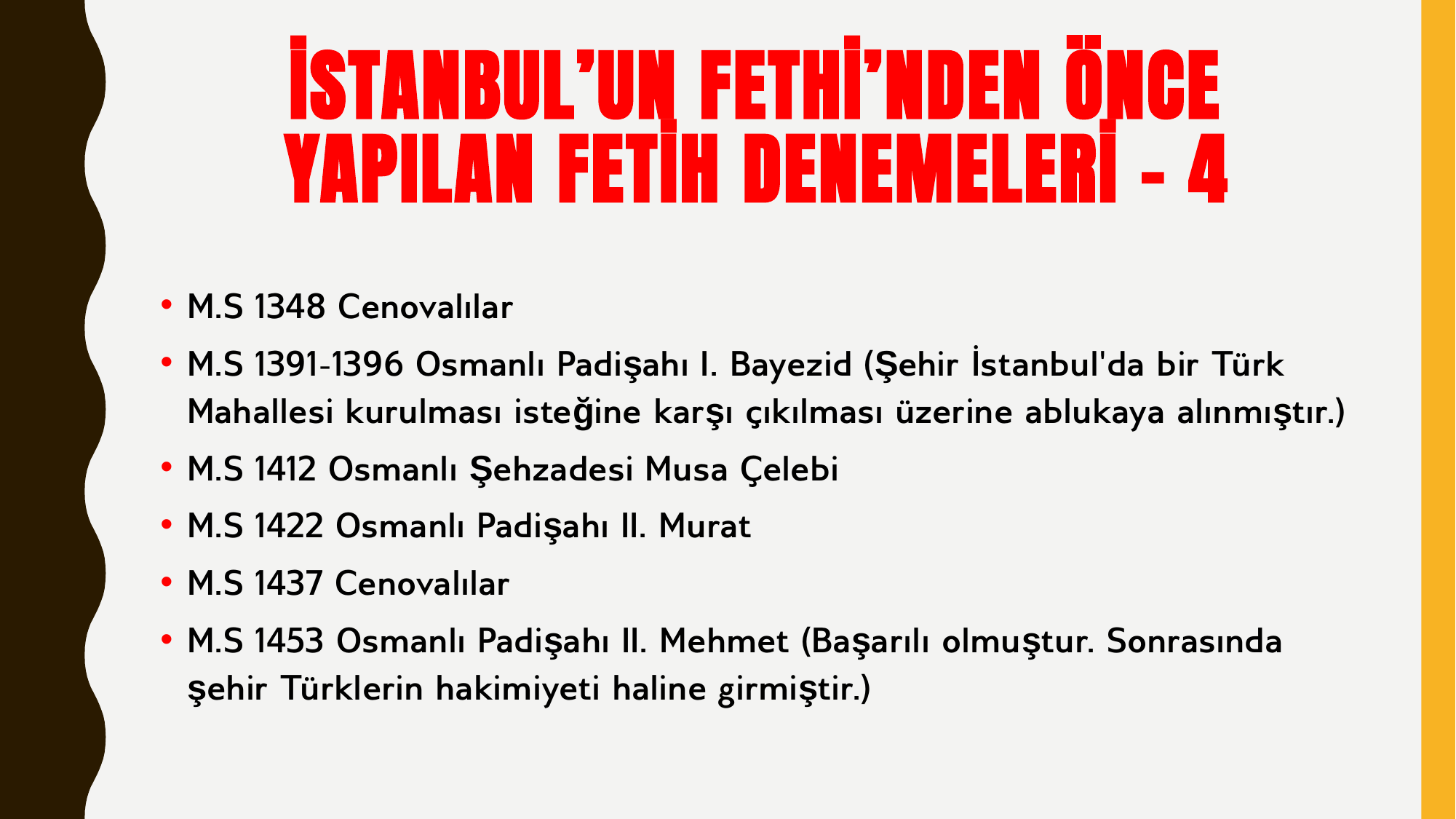

# İstanbul’un fethİ’nden önce yapIlan fetİh denemelerİ - 4
M.S 1348 Cenovalılar
M.S 1391-1396 Osmanlı Padişahı I. Bayezid (Şehir İstanbul'da bir Türk Mahallesi kurulması isteğine karşı çıkılması üzerine ablukaya alınmıştır.)
M.S 1412 Osmanlı Şehzadesi Musa Çelebi
M.S 1422 Osmanlı Padişahı II. Murat
M.S 1437 Cenovalılar
M.S 1453 Osmanlı Padişahı II. Mehmet (Başarılı olmuştur. Sonrasında şehir Türklerin hakimiyeti haline girmiştir.)